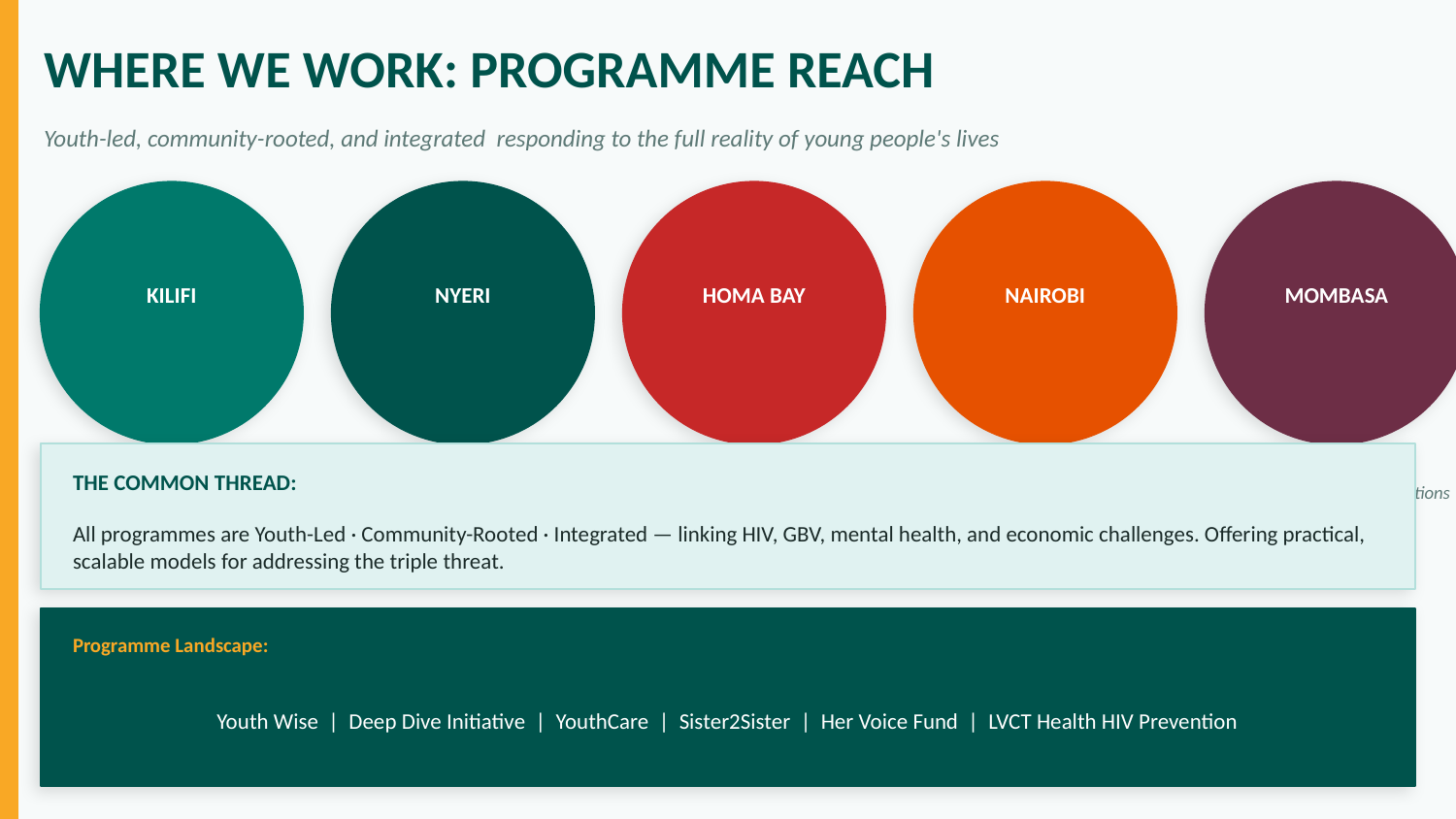

WHERE WE WORK: PROGRAMME REACH
Youth-led, community-rooted, and integrated  responding to the full reality of young people's lives

KILIFI
NYERI
HOMA BAY
NAIROBI
MOMBASA

THE COMMON THREAD:
Coastal rural & peri-urban
Central Kenya mountain region
High HIV prevalence lakeshore
Urban informal settlements
Coastal urban, key populations
All programmes are Youth-Led · Community-Rooted · Integrated — linking HIV, GBV, mental health, and economic challenges. Offering practical, scalable models for addressing the triple threat.

Programme Landscape:
Youth Wise  |  Deep Dive Initiative  |  YouthCare  |  Sister2Sister  |  Her Voice Fund  |  LVCT Health HIV Prevention